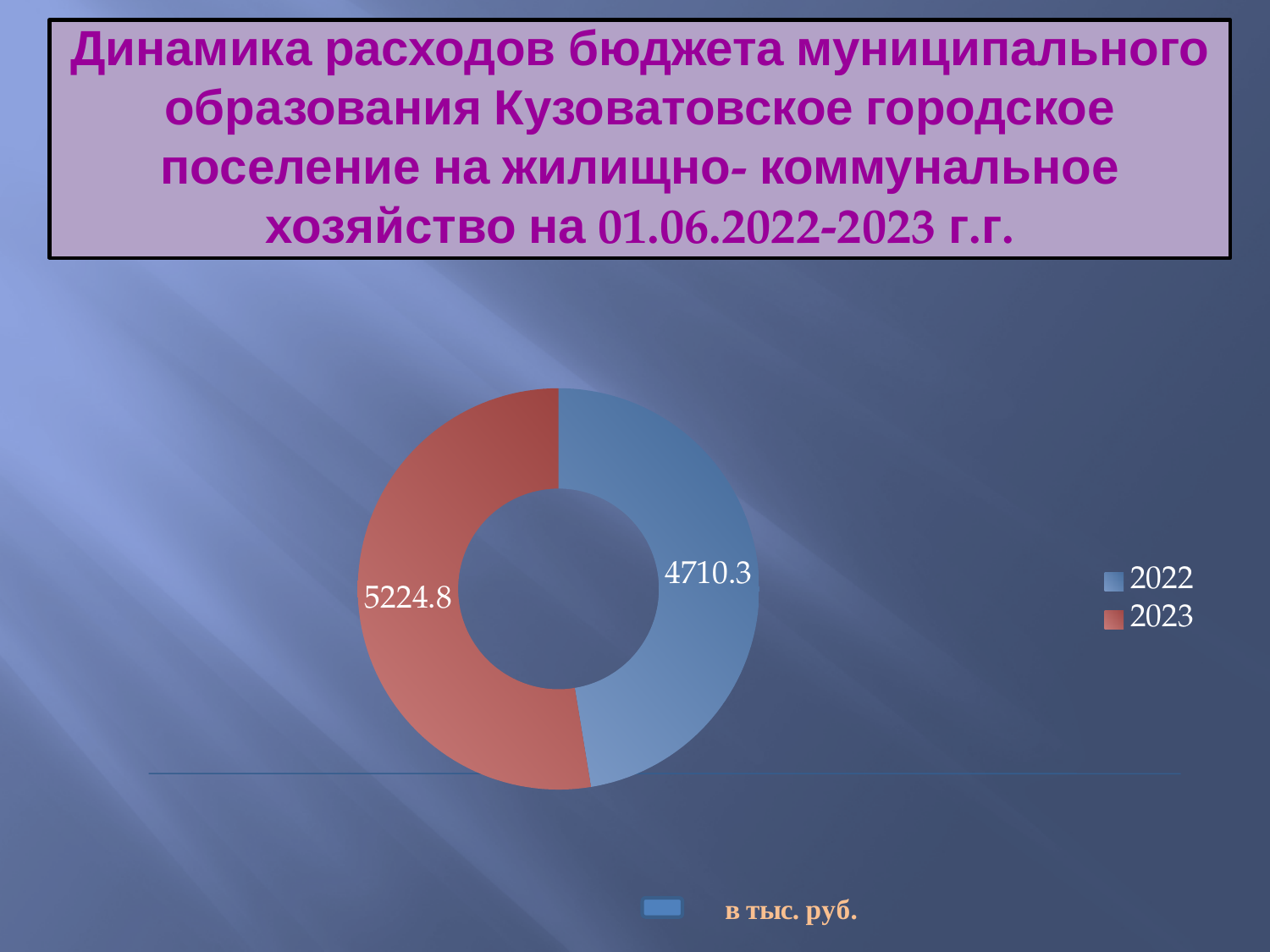

# Динамика расходов бюджета муниципального образования Кузоватовское городское поселение на жилищно- коммунальное хозяйство на 01.06.2022-2023 г.г.

### Chart

| Category | Столбец1 | Столбец2 |
|---|---|---|
| 2022 | 4710.3 | None |
| 2023 | 5224.8 | None |